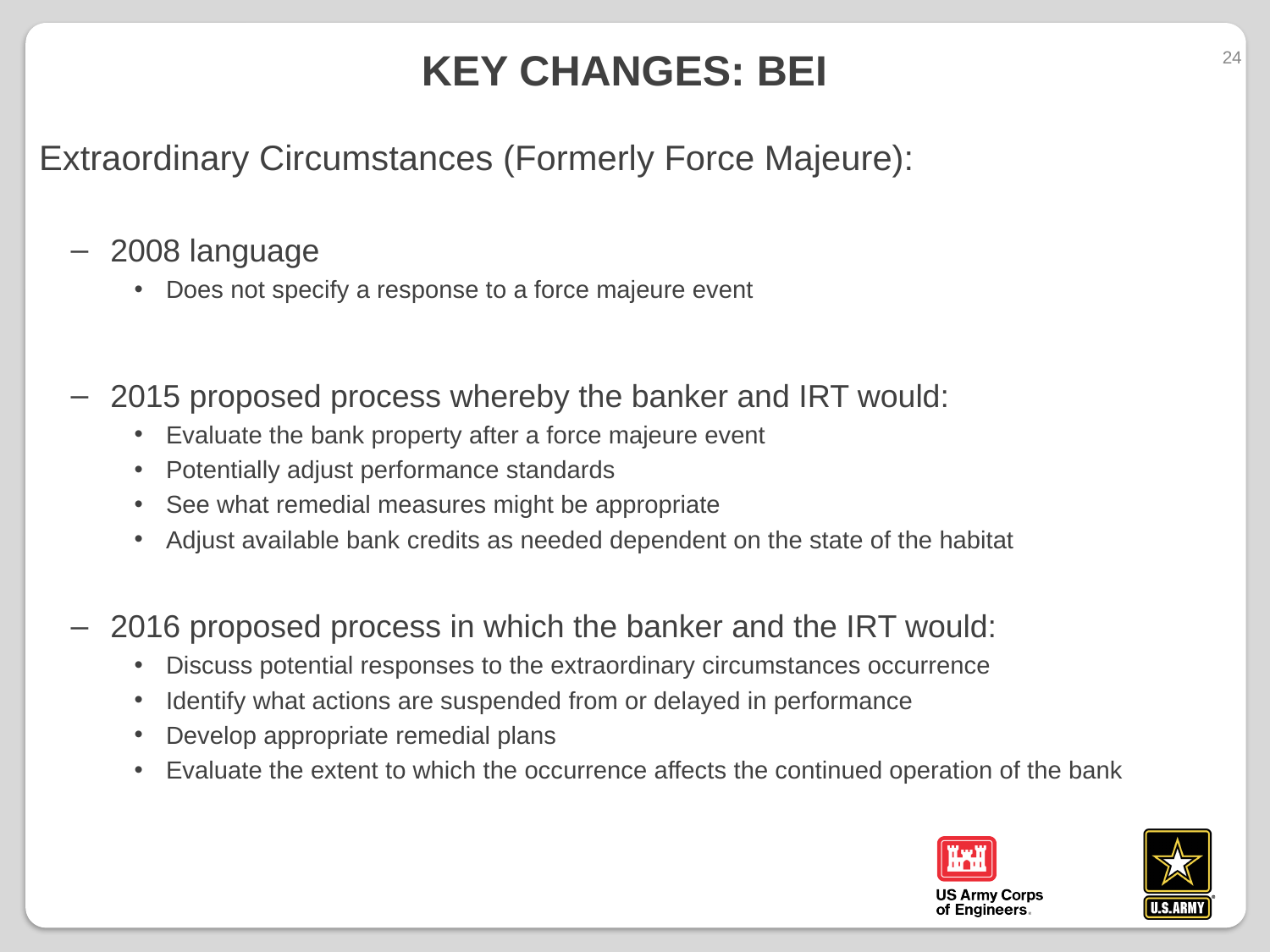

24
# Key Changes: BEI
Extraordinary Circumstances (Formerly Force Majeure):

2008 language
Does not specify a response to a force majeure event

2015 proposed process whereby the banker and IRT would:
Evaluate the bank property after a force majeure event
Potentially adjust performance standards
See what remedial measures might be appropriate
Adjust available bank credits as needed dependent on the state of the habitat

2016 proposed process in which the banker and the IRT would:
Discuss potential responses to the extraordinary circumstances occurrence
Identify what actions are suspended from or delayed in performance
Develop appropriate remedial plans
Evaluate the extent to which the occurrence affects the continued operation of the bank